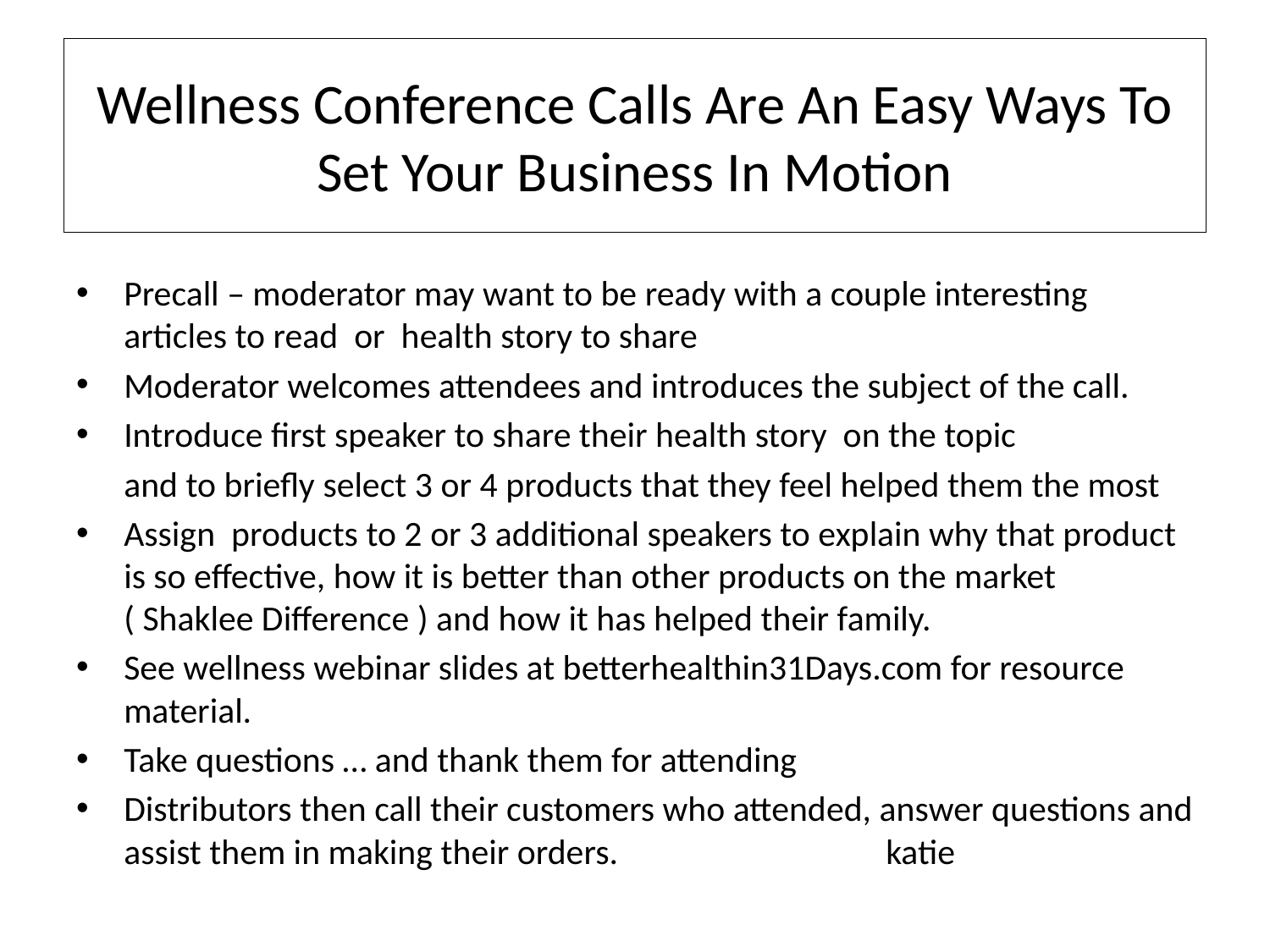

# Wellness Conference Calls Are An Easy Ways To Set Your Business In Motion
Precall – moderator may want to be ready with a couple interesting articles to read  or  health story to share
Moderator welcomes attendees and introduces the subject of the call.
Introduce first speaker to share their health story  on the topic
	and to briefly select 3 or 4 products that they feel helped them the most
Assign  products to 2 or 3 additional speakers to explain why that product is so effective, how it is better than other products on the market ( Shaklee Difference ) and how it has helped their family.
See wellness webinar slides at betterhealthin31Days.com for resource material.
Take questions … and thank them for attending
Distributors then call their customers who attended, answer questions and assist them in making their orders.			katie